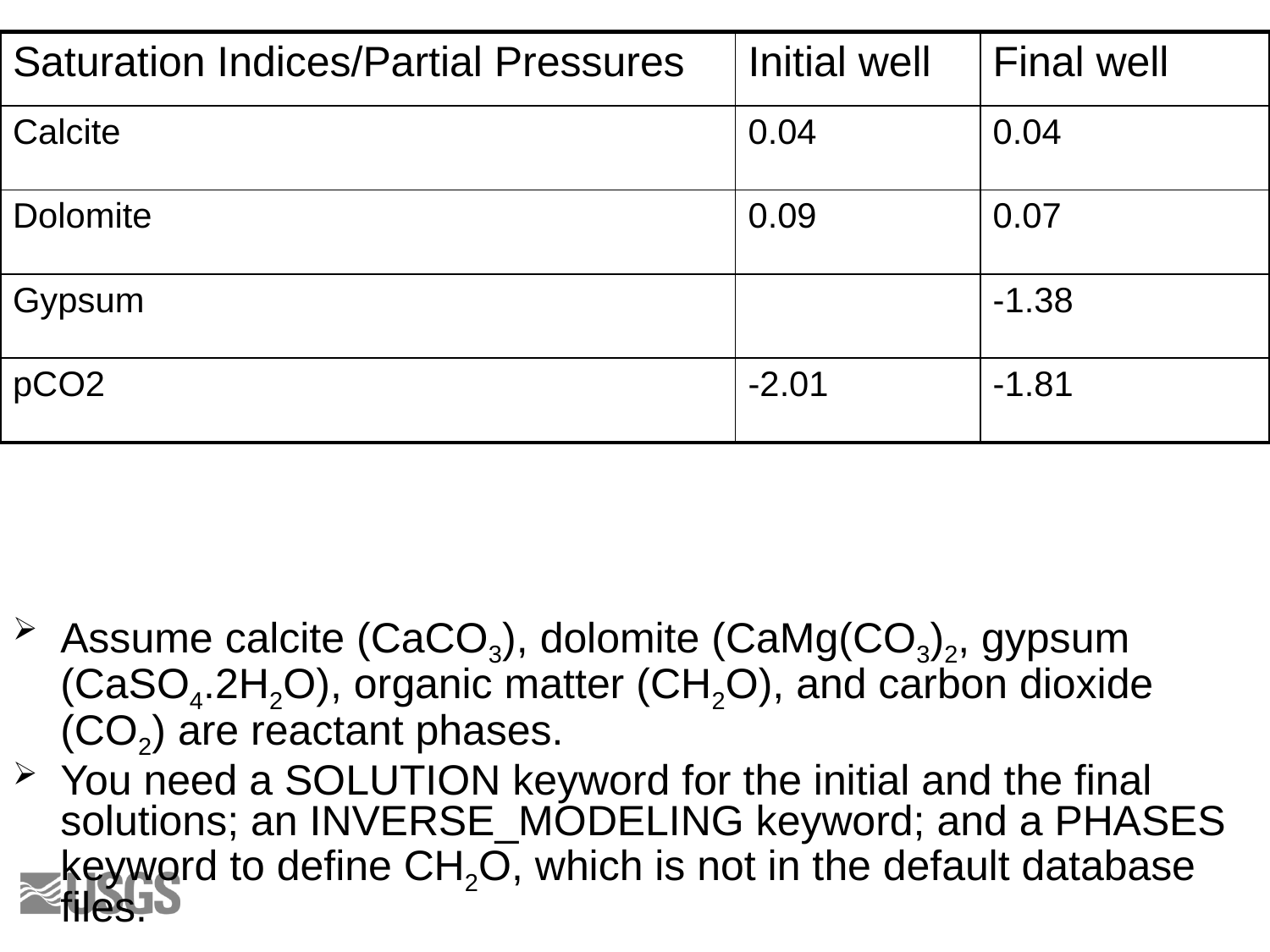

| Saturation Indices/Partial Pressures | Initial well | Final well |
| --- | --- | --- |
| Calcite | 0.04 | 0.04 |
| Dolomite | 0.09 | 0.07 |
| Gypsum |  | -1.38 |
| pCO2 | -2.01 | -1.81 |

Assume calcite (CaCO3), dolomite (CaMg(CO3)2, gypsum (CaSO4.2H2O), organic matter (CH2O), and carbon dioxide (CO2) are reactant phases.
You need a SOLUTION keyword for the initial and the final solutions; an INVERSE_MODELING keyword; and a PHASES keyword to define CH2O, which is not in the default database files.